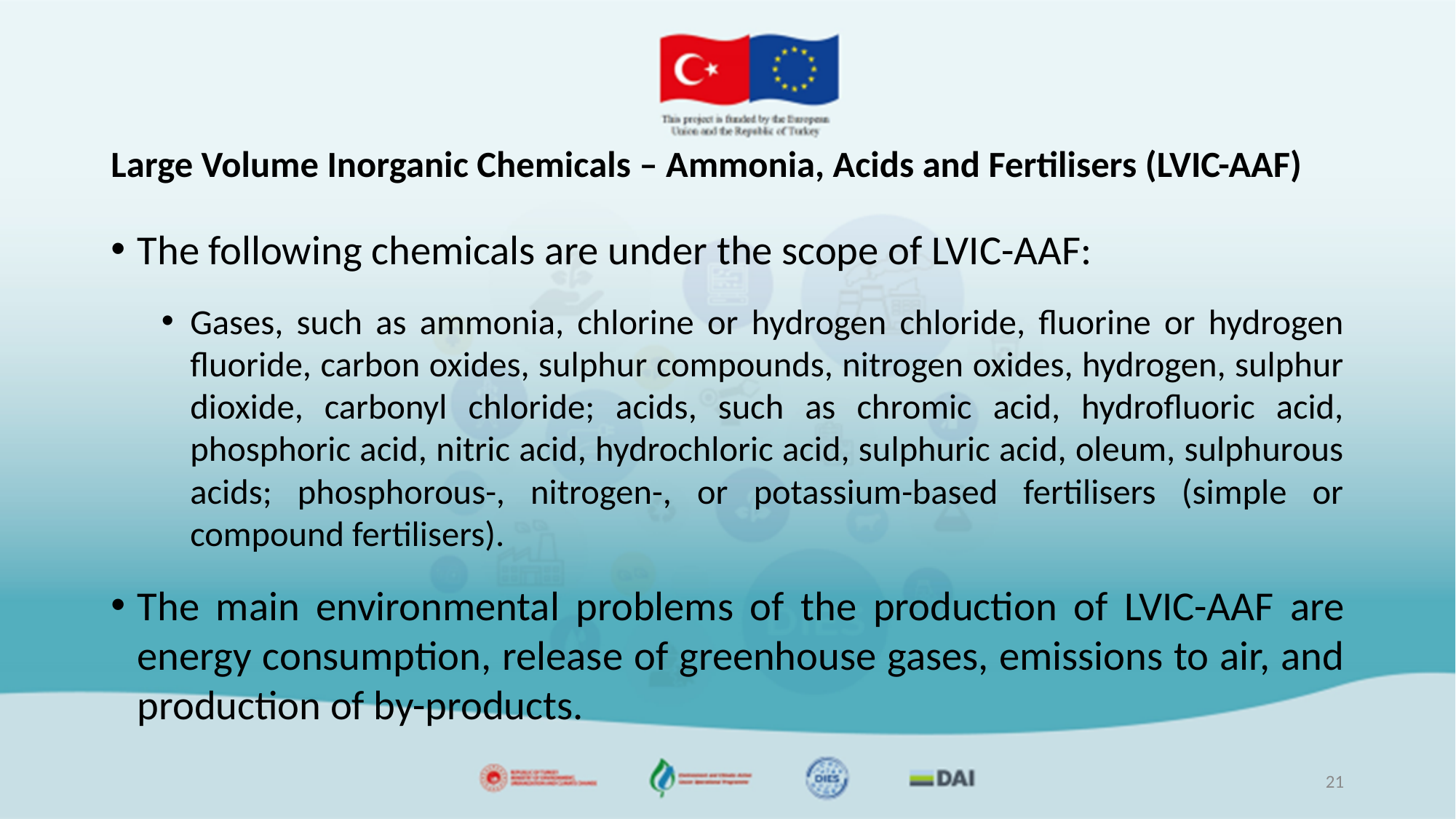

# Large Volume Inorganic Chemicals – Ammonia, Acids and Fertilisers (LVIC-AAF)
The following chemicals are under the scope of LVIC-AAF:
Gases, such as ammonia, chlorine or hydrogen chloride, fluorine or hydrogen fluoride, carbon oxides, sulphur compounds, nitrogen oxides, hydrogen, sulphur dioxide, carbonyl chloride; acids, such as chromic acid, hydrofluoric acid, phosphoric acid, nitric acid, hydrochloric acid, sulphuric acid, oleum, sulphurous acids; phosphorous-, nitrogen-, or potassium-based fertilisers (simple or compound fertilisers).
The main environmental problems of the production of LVIC-AAF are energy consumption, release of greenhouse gases, emissions to air, and production of by-products.
21